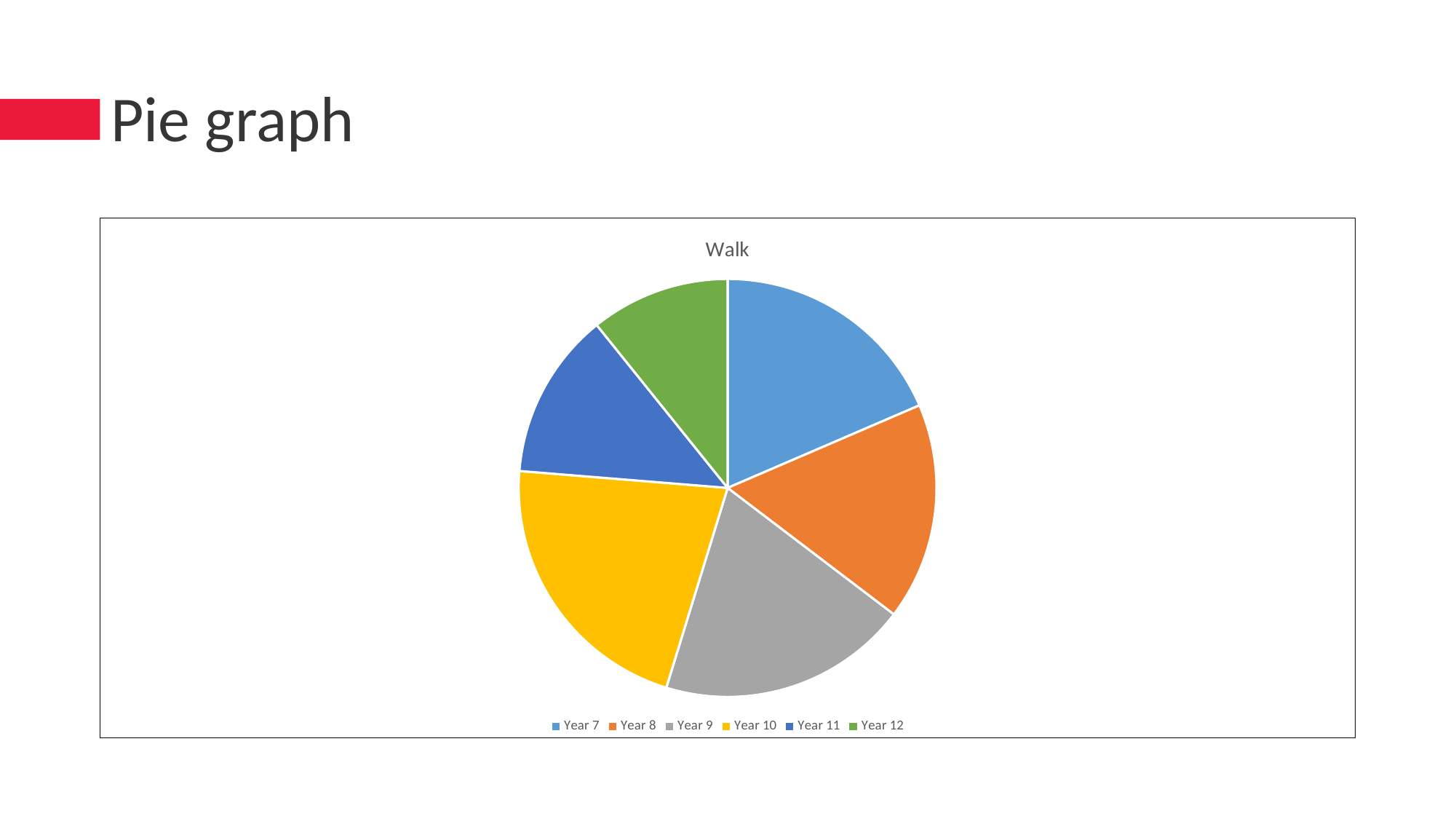

# Pie graph

### Chart:

| Category | Walk | Bus | Bike | Driven in car | Drive yourself |
|---|---|---|---|---|---|
| Year 7 | 43.0 | 29.0 | 12.0 | 40.0 | 0.0 |
| Year 8 | 39.0 | 30.0 | 15.0 | 36.0 | 0.0 |
| Year 9 | 45.0 | 24.0 | 19.0 | 28.0 | 0.0 |
| Year 10 | 50.0 | 40.0 | 18.0 | 21.0 | 1.0 |
| Year 11 | 30.0 | 45.0 | 11.0 | 22.0 | 12.0 |
| Year 12 | 25.0 | 20.0 | 8.0 | 16.0 | 32.0 |